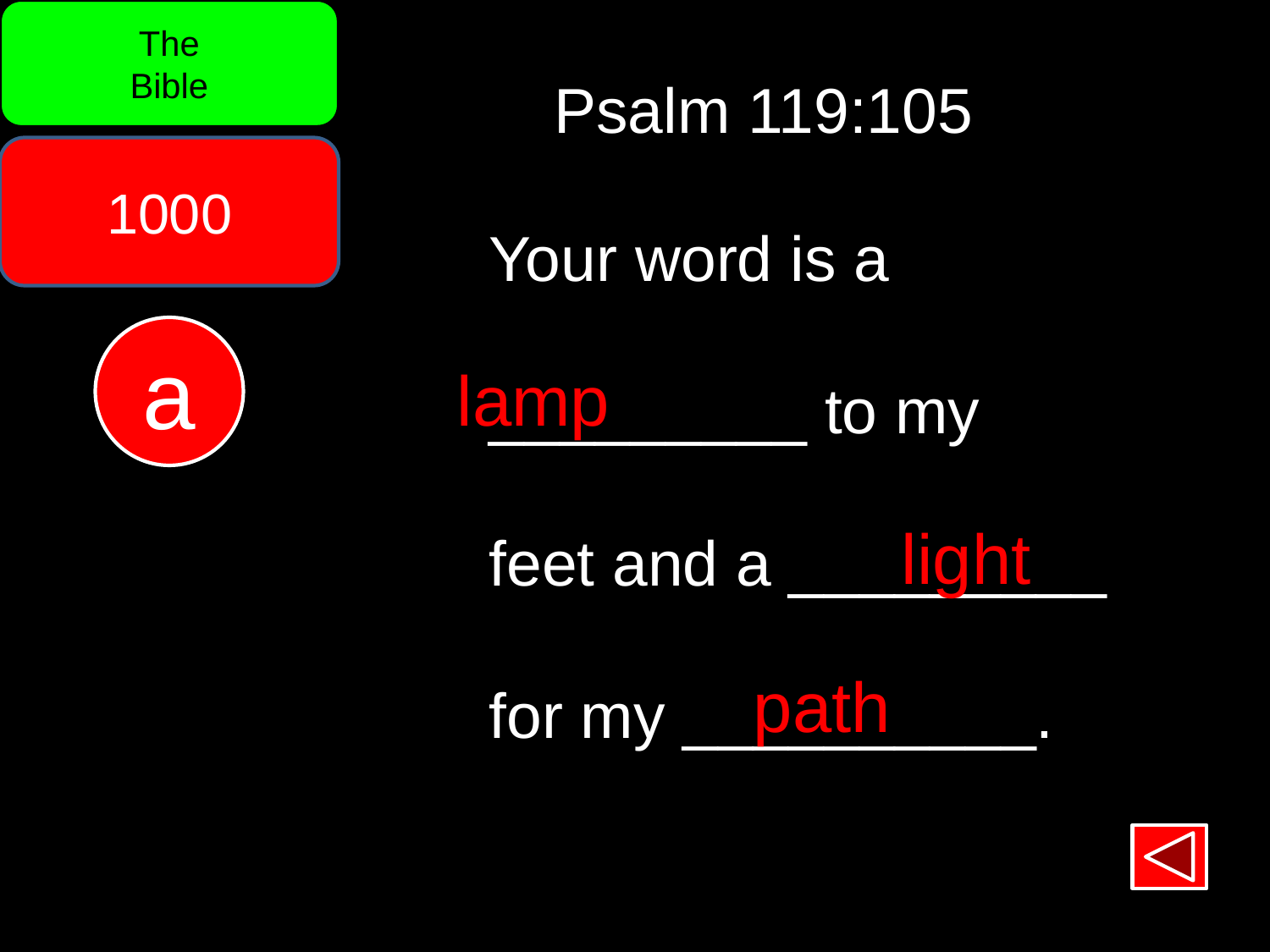

The
Bible
Psalm 119:105
1000
Your word is a

_________ to my

feet and a _________

for my __________.
a
lamp
light
path